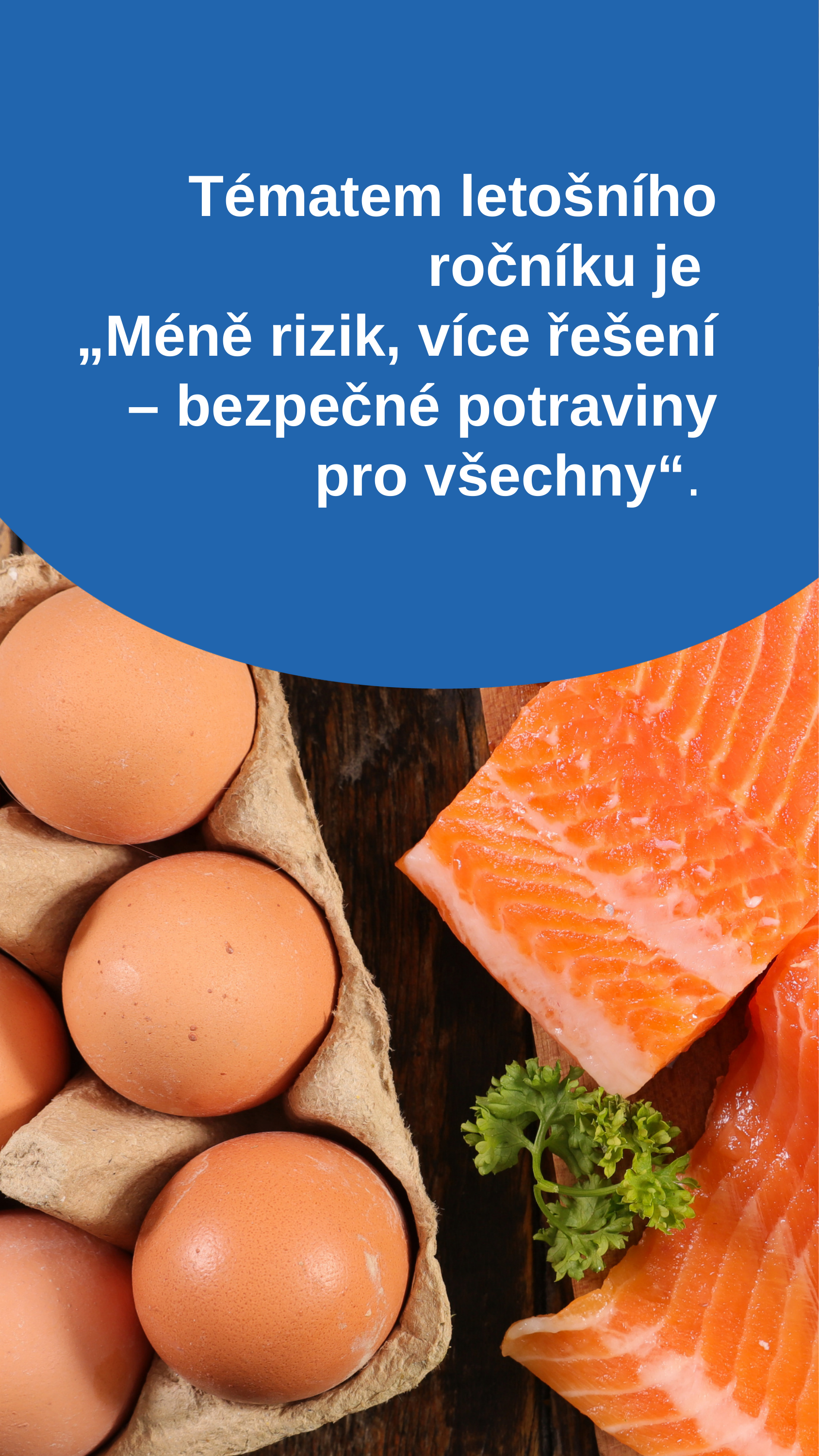

Tématem letošního ročníku je
„Méně rizik, více řešení – bezpečné potraviny pro všechny“.